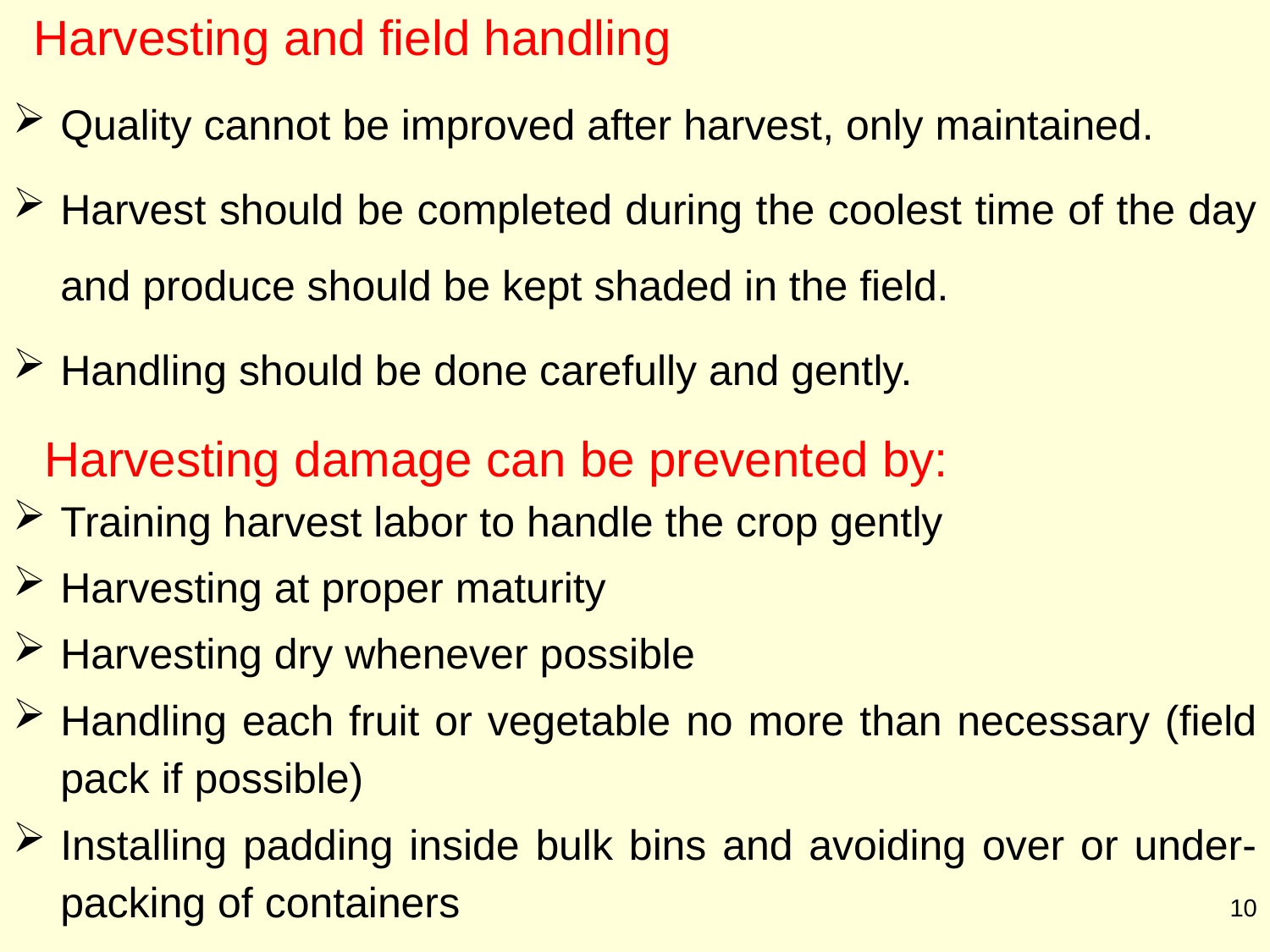

# Harvesting and field handling
Quality cannot be improved after harvest, only maintained.
Harvest should be completed during the coolest time of the day and produce should be kept shaded in the field.
Handling should be done carefully and gently.

Training harvest labor to handle the crop gently
Harvesting at proper maturity
Harvesting dry whenever possible
Handling each fruit or vegetable no more than necessary (field pack if possible)
Installing padding inside bulk bins and avoiding over or under-packing of containers

Harvesting damage can be prevented by:
10